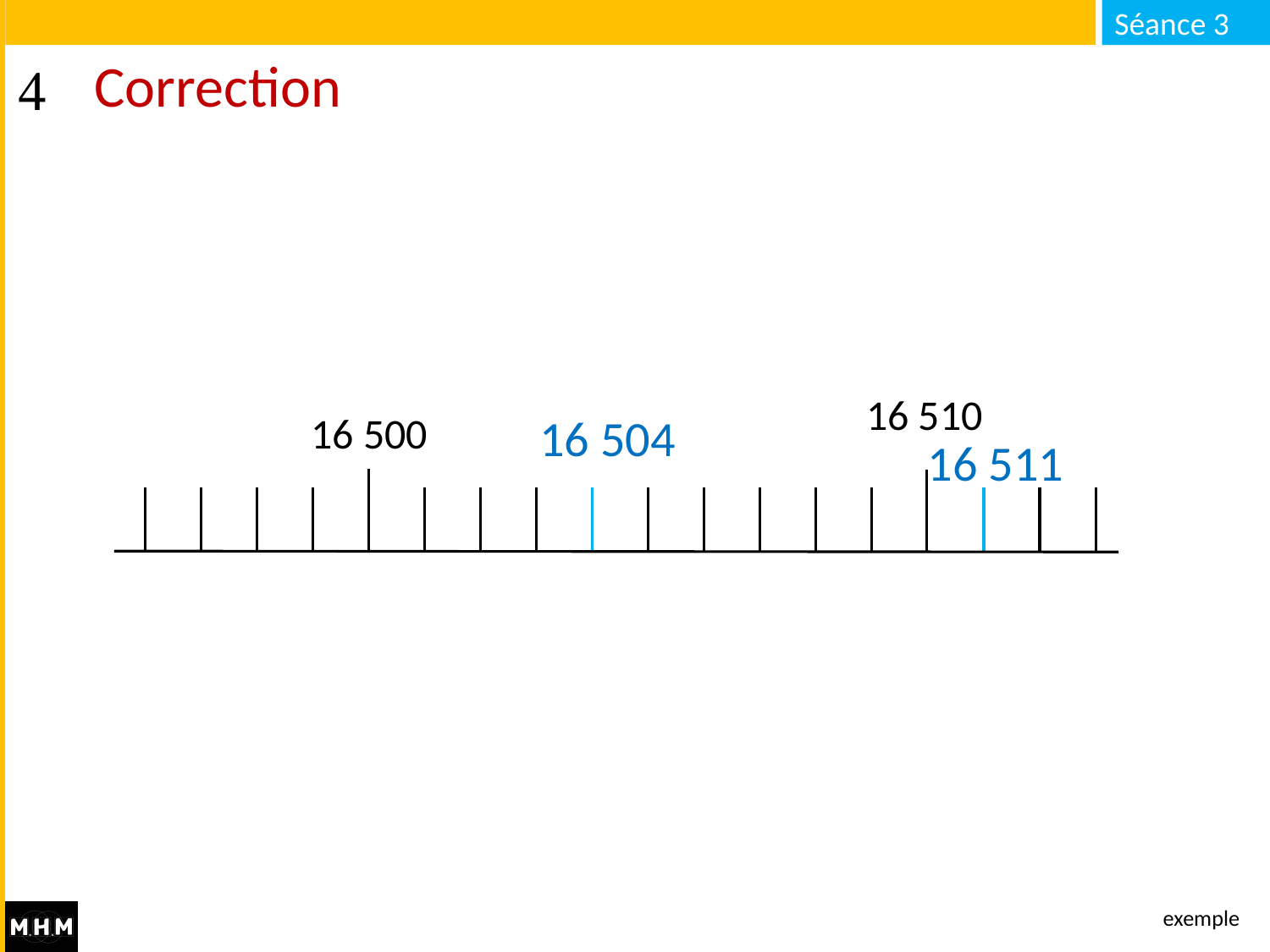

# Correction
16 510
16 500
16 504
16 511
exemple